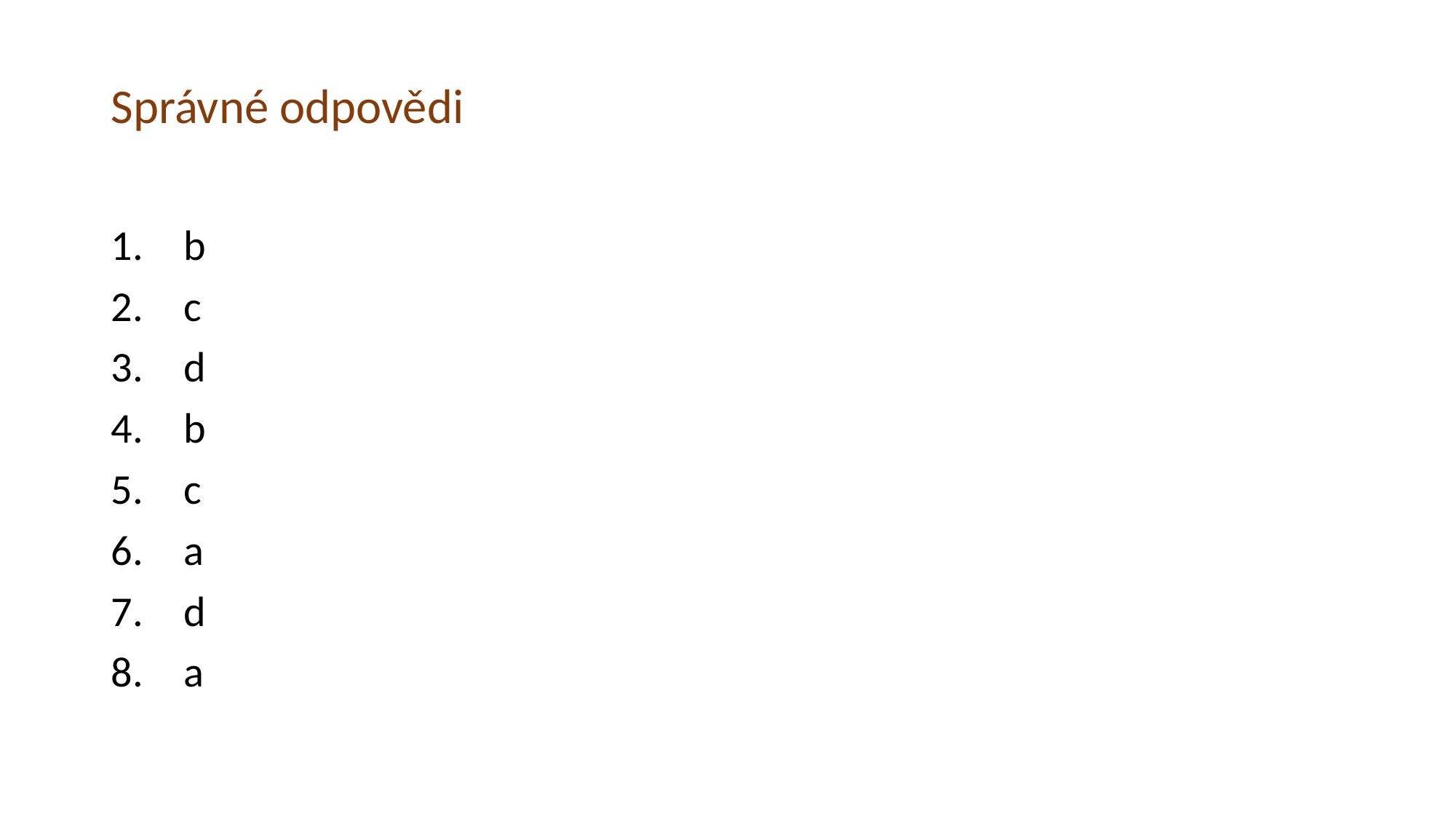

# Správné odpovědi
b
c
d
b
c
a
d
a